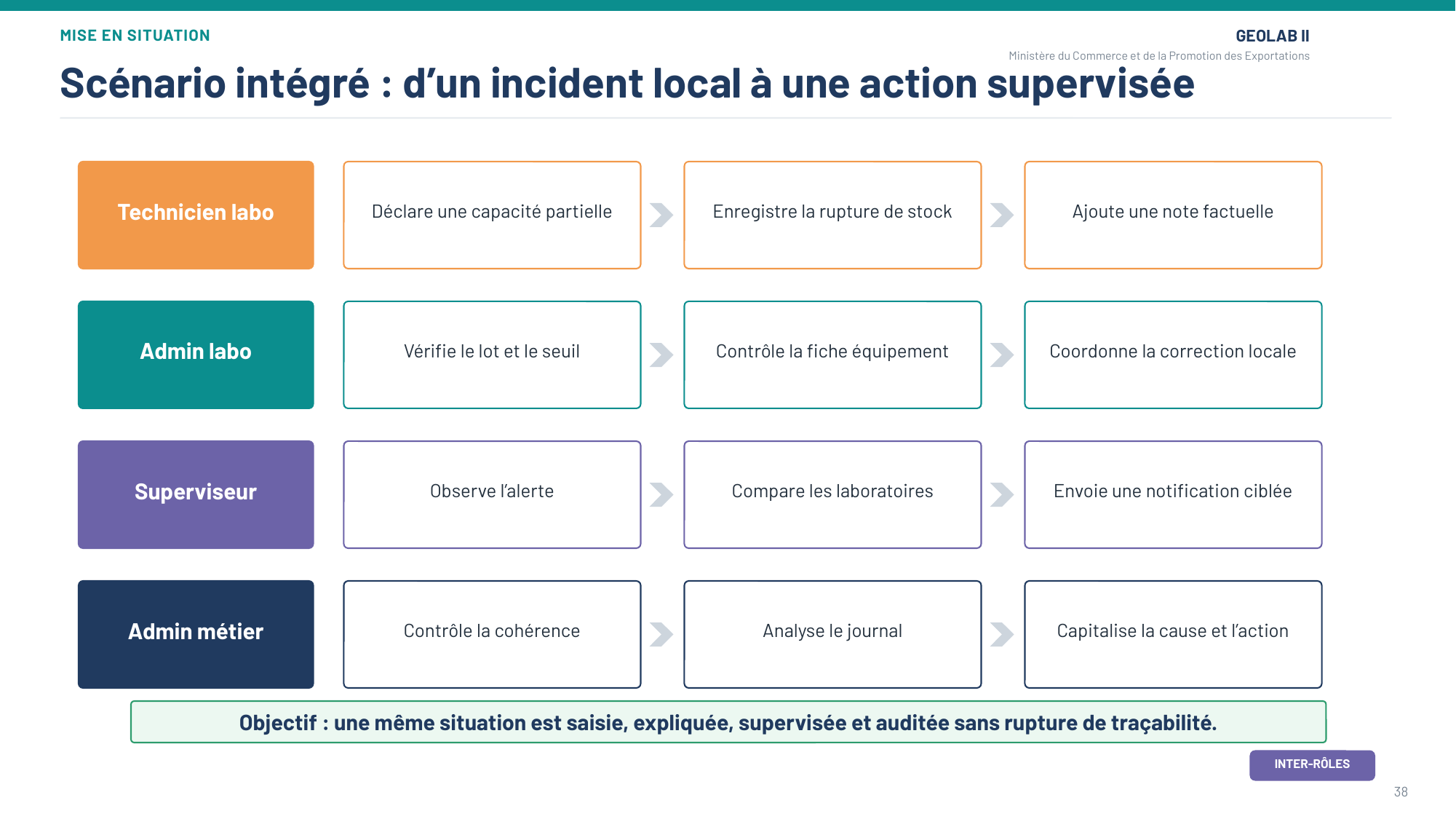

MISE EN SITUATION
GEOLAB II
Ministère du Commerce et de la Promotion des Exportations
Scénario intégré : d’un incident local à une action supervisée

Déclare une capacité partielle
Enregistre la rupture de stock
Ajoute une note factuelle
Technicien labo

Vérifie le lot et le seuil
Contrôle la fiche équipement
Coordonne la correction locale
Admin labo

Observe l’alerte
Compare les laboratoires
Envoie une notification ciblée
Superviseur

Contrôle la cohérence
Analyse le journal
Capitalise la cause et l’action
Admin métier

Objectif : une même situation est saisie, expliquée, supervisée et auditée sans rupture de traçabilité.

INTER-RÔLES
38